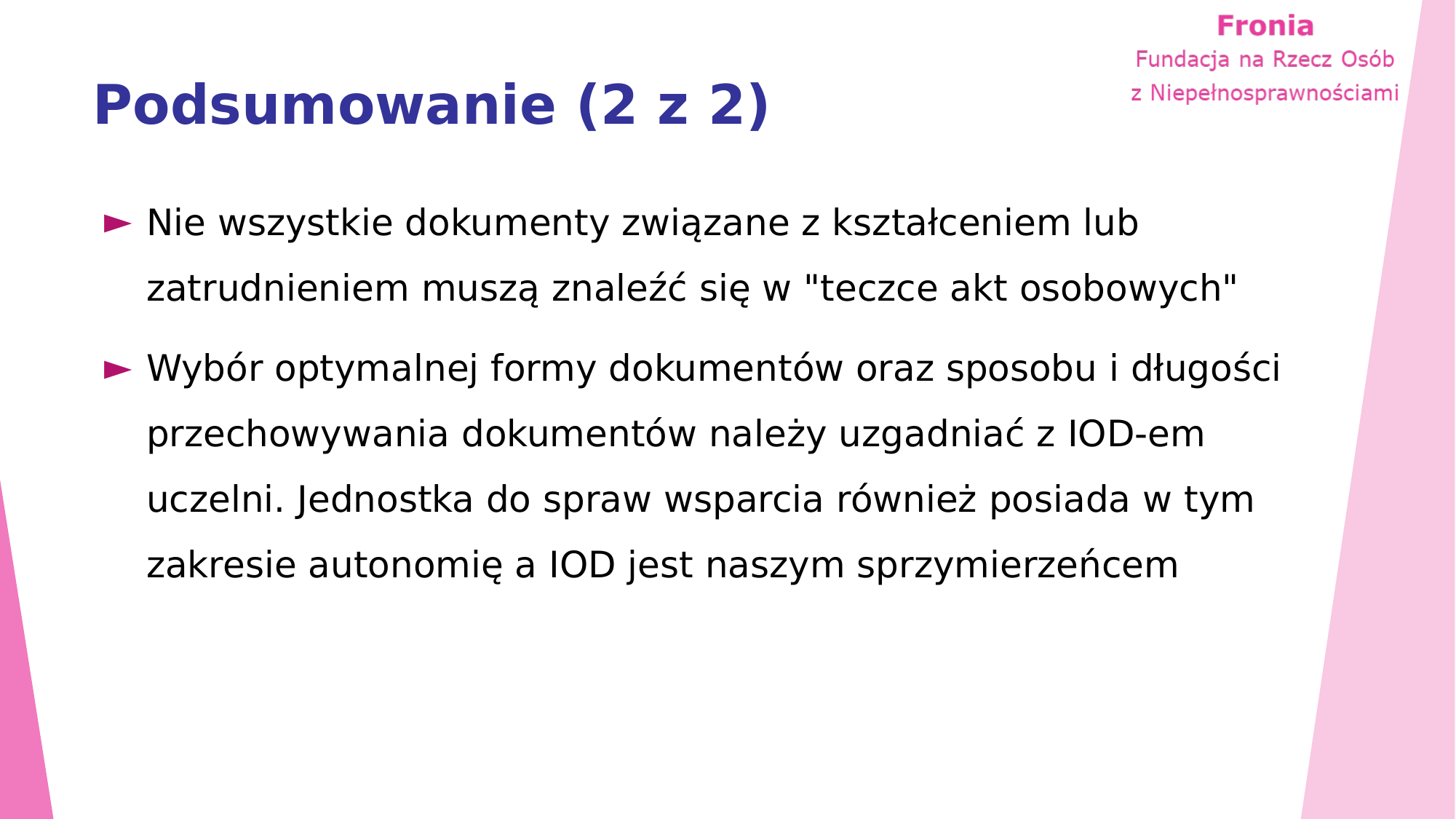

# Podsumowanie (2 z 2)
Nie wszystkie dokumenty związane z kształceniem lub zatrudnieniem muszą znaleźć się w "teczce akt osobowych"
Wybór optymalnej formy dokumentów oraz sposobu i długości przechowywania dokumentów należy uzgadniać z IOD-em uczelni. Jednostka do spraw wsparcia również posiada w tym zakresie autonomię a IOD jest naszym sprzymierzeńcem